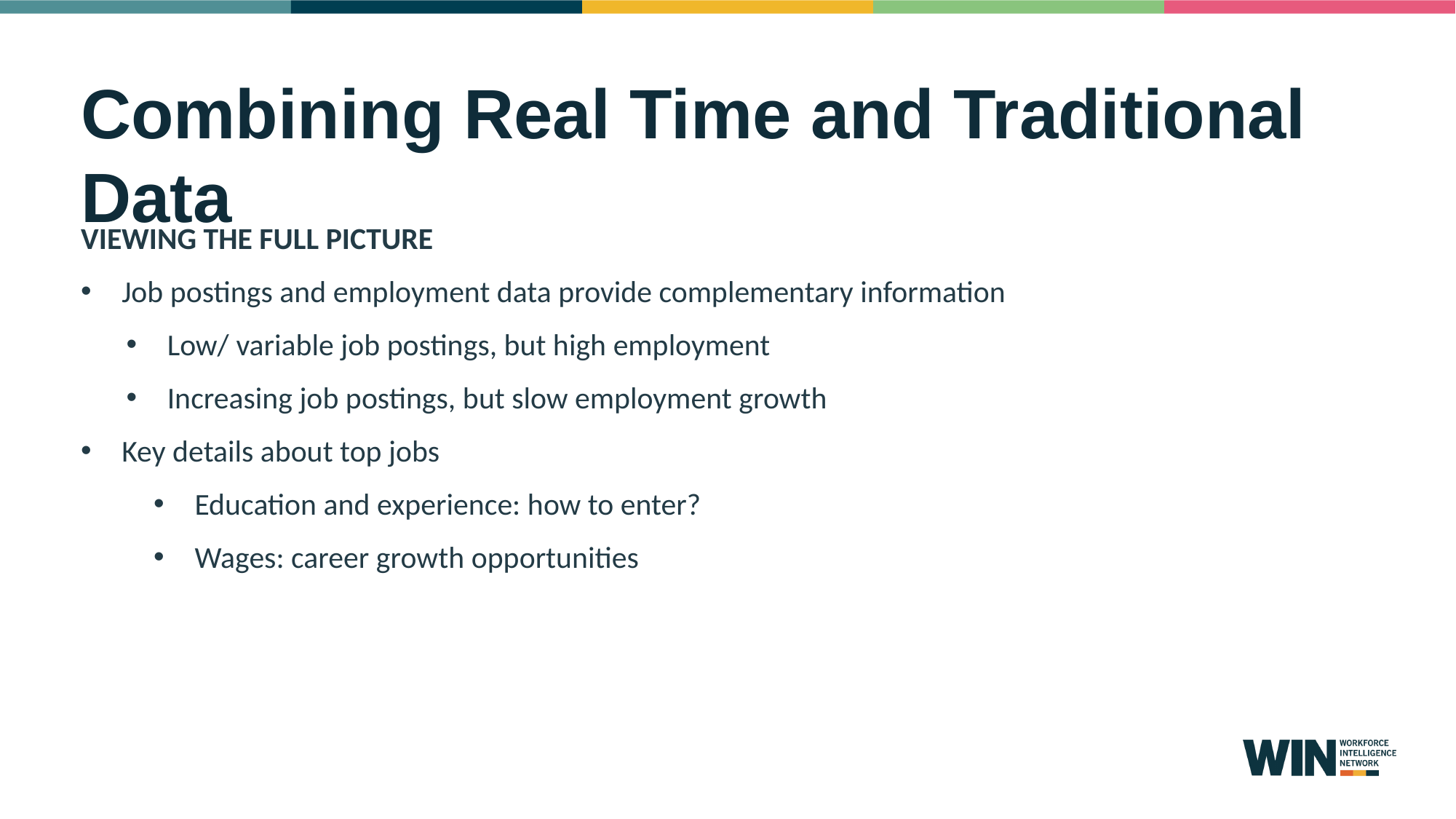

Combining Real Time and Traditional Data
VIEWING THE FULL PICTURE
Job postings and employment data provide complementary information
Low/ variable job postings, but high employment
Increasing job postings, but slow employment growth
Key details about top jobs
Education and experience: how to enter?
Wages: career growth opportunities